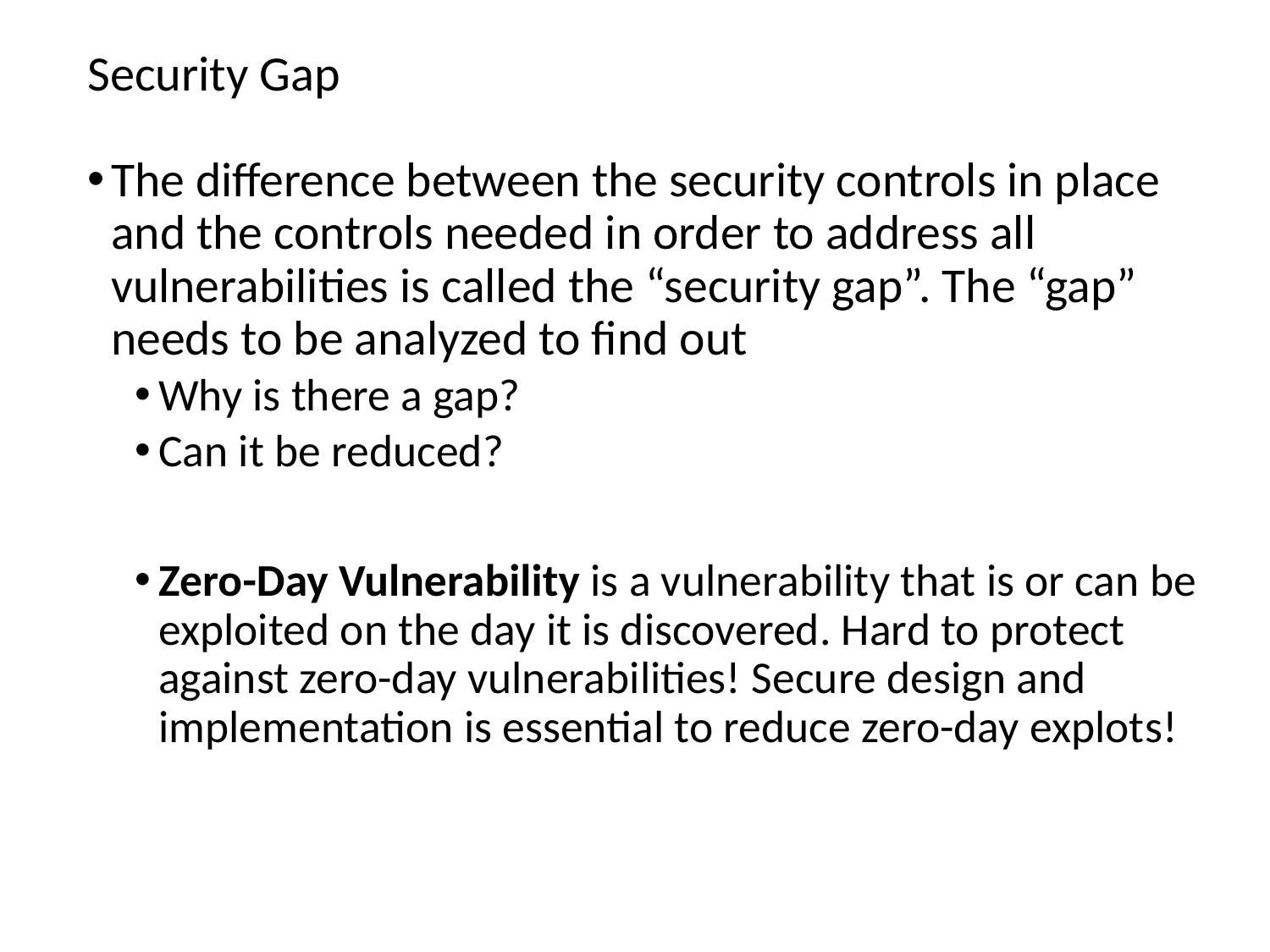

# Security Gap
The difference between the security controls in place and the controls needed in order to address all vulnerabilities is called the “security gap”. The “gap” needs to be analyzed to find out
Why is there a gap?
Can it be reduced?

Zero-Day Vulnerability is a vulnerability that is or can be  exploited on the day it is discovered. Hard to protect against zero-day vulnerabilities! Secure design and implementation is essential to reduce zero-day explots!